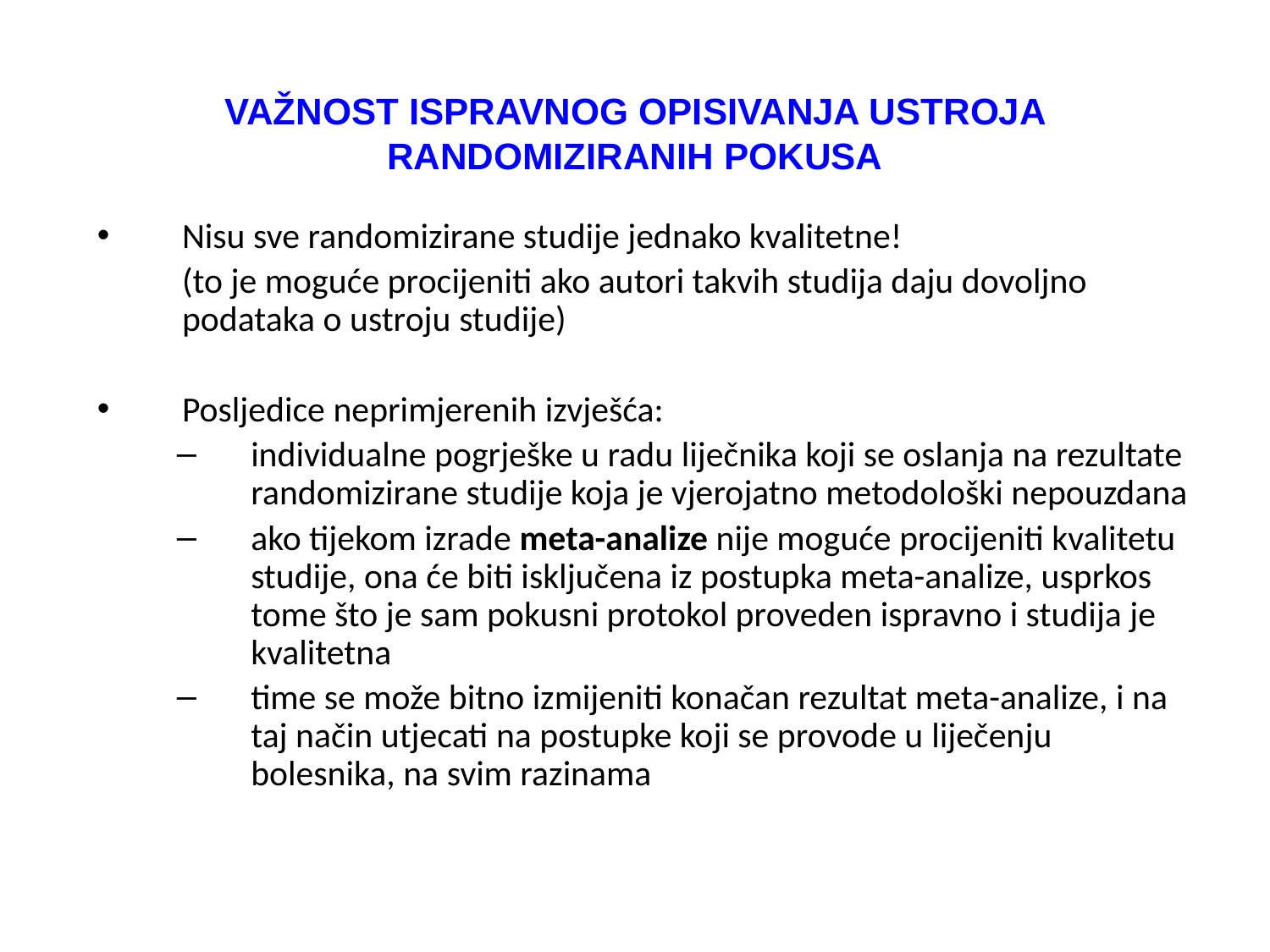

# VAŽNOST ISPRAVNOG OPISIVANJA USTROJA RANDOMIZIRANIH POKUSA
Nisu sve randomizirane studije jednako kvalitetne!
	(to je moguće procijeniti ako autori takvih studija daju dovoljno podataka o ustroju studije)

Posljedice neprimjerenih izvješća:
individualne pogrješke u radu liječnika koji se oslanja na rezultate randomizirane studije koja je vjerojatno metodološki nepouzdana
ako tijekom izrade meta-analize nije moguće procijeniti kvalitetu studije, ona će biti isključena iz postupka meta-analize, usprkos tome što je sam pokusni protokol proveden ispravno i studija je kvalitetna
time se može bitno izmijeniti konačan rezultat meta-analize, i na taj način utjecati na postupke koji se provode u liječenju bolesnika, na svim razinama